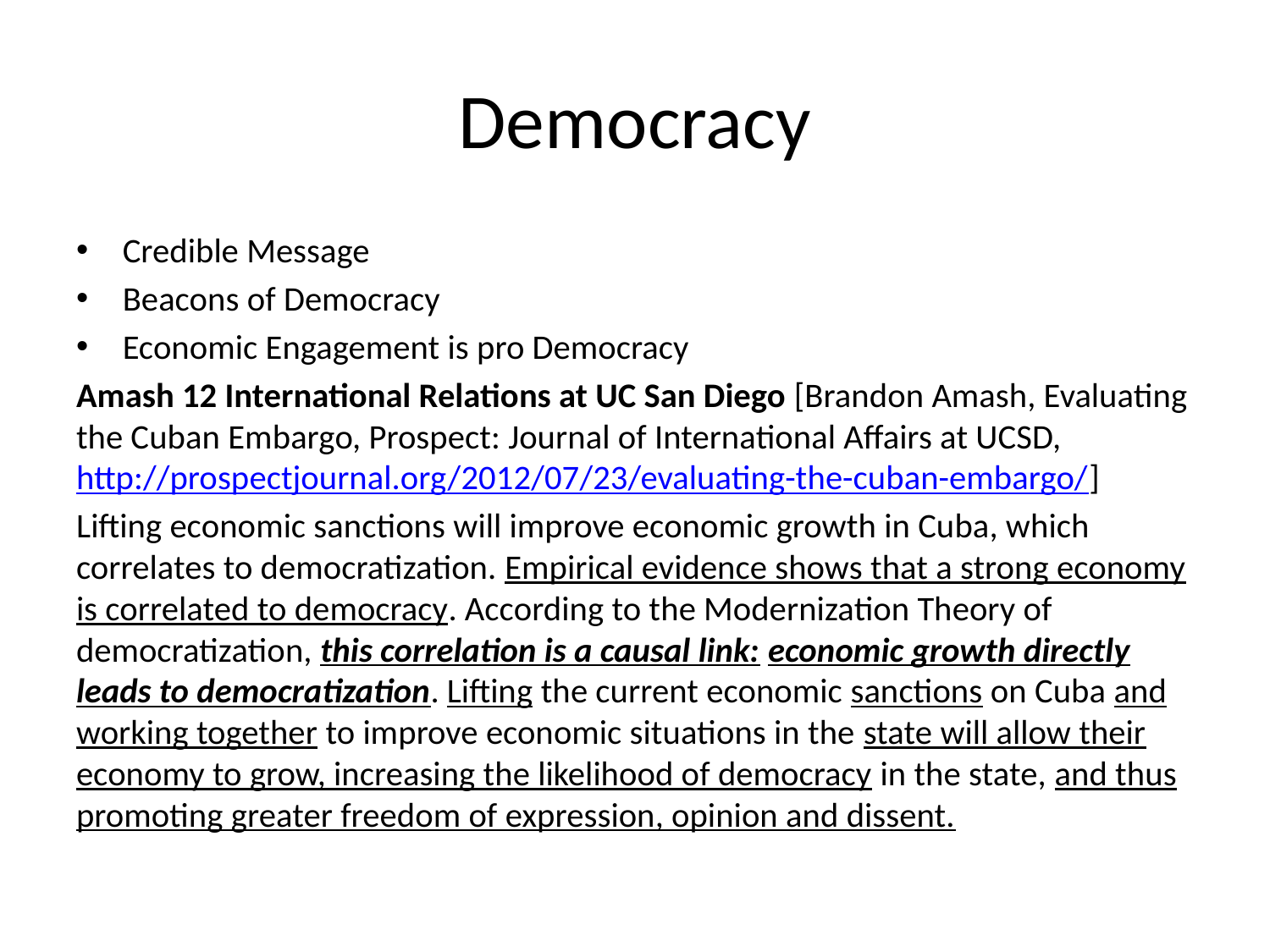

# Democracy
Credible Message
Beacons of Democracy
Economic Engagement is pro Democracy
Amash 12 International Relations at UC San Diego [Brandon Amash, Evaluating the Cuban Embargo, Prospect: Journal of International Affairs at UCSD, http://prospectjournal.org/2012/07/23/evaluating-the-cuban-embargo/]
Lifting economic sanctions will improve economic growth in Cuba, which correlates to democratization. Empirical evidence shows that a strong economy is correlated to democracy. According to the Modernization Theory of democratization, this correlation is a causal link: economic growth directly leads to democratization. Lifting the current economic sanctions on Cuba and working together to improve economic situations in the state will allow their economy to grow, increasing the likelihood of democracy in the state, and thus promoting greater freedom of expression, opinion and dissent.